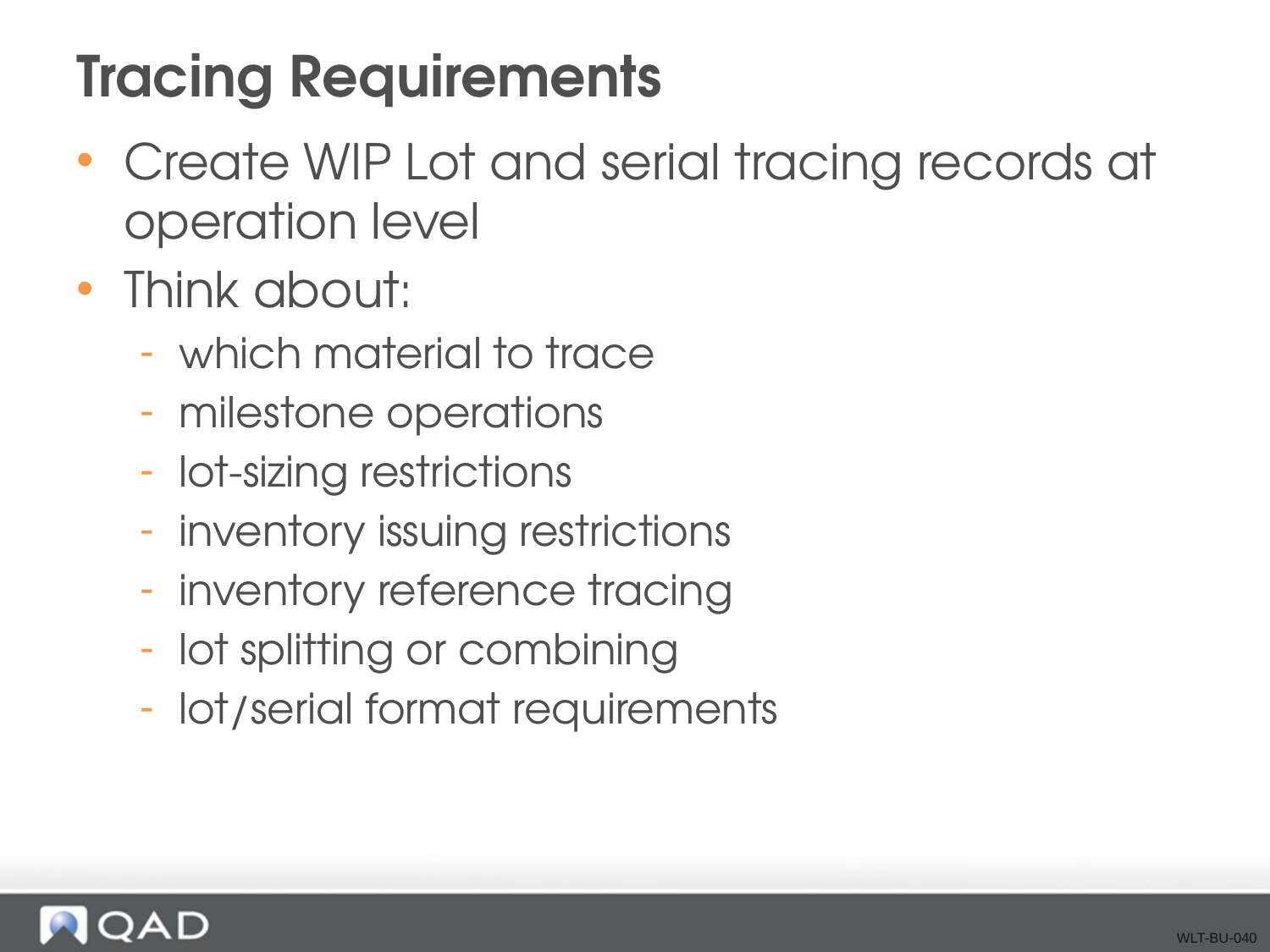

# Tracing Requirements
Create WIP Lot and serial tracing records at operation level
Think about:
which material to trace
milestone operations
lot-sizing restrictions
inventory issuing restrictions
inventory reference tracing
lot splitting or combining
lot/serial format requirements
WLT-BU-040